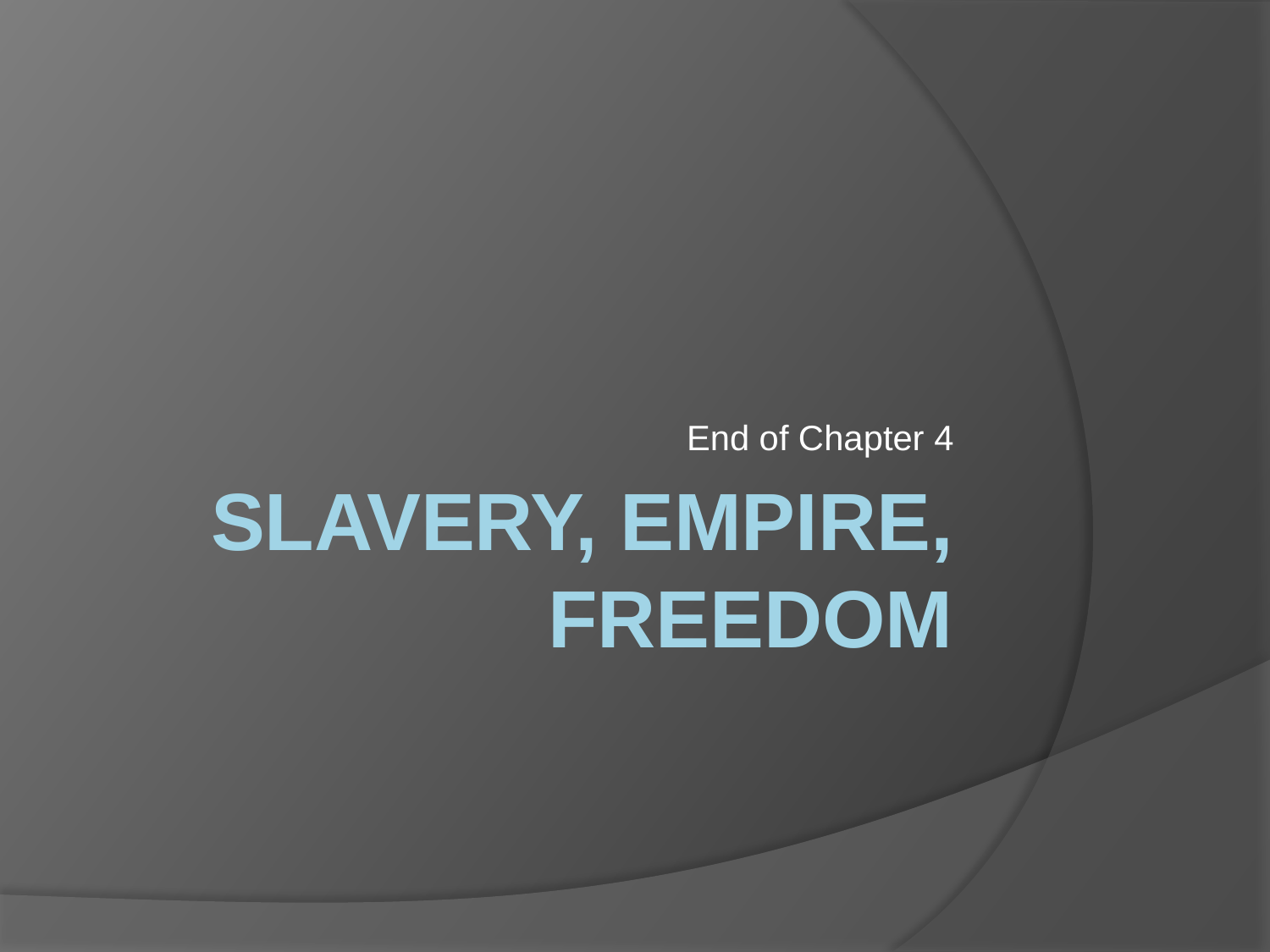

End of Chapter 4
# Slavery, Empire, Freedom